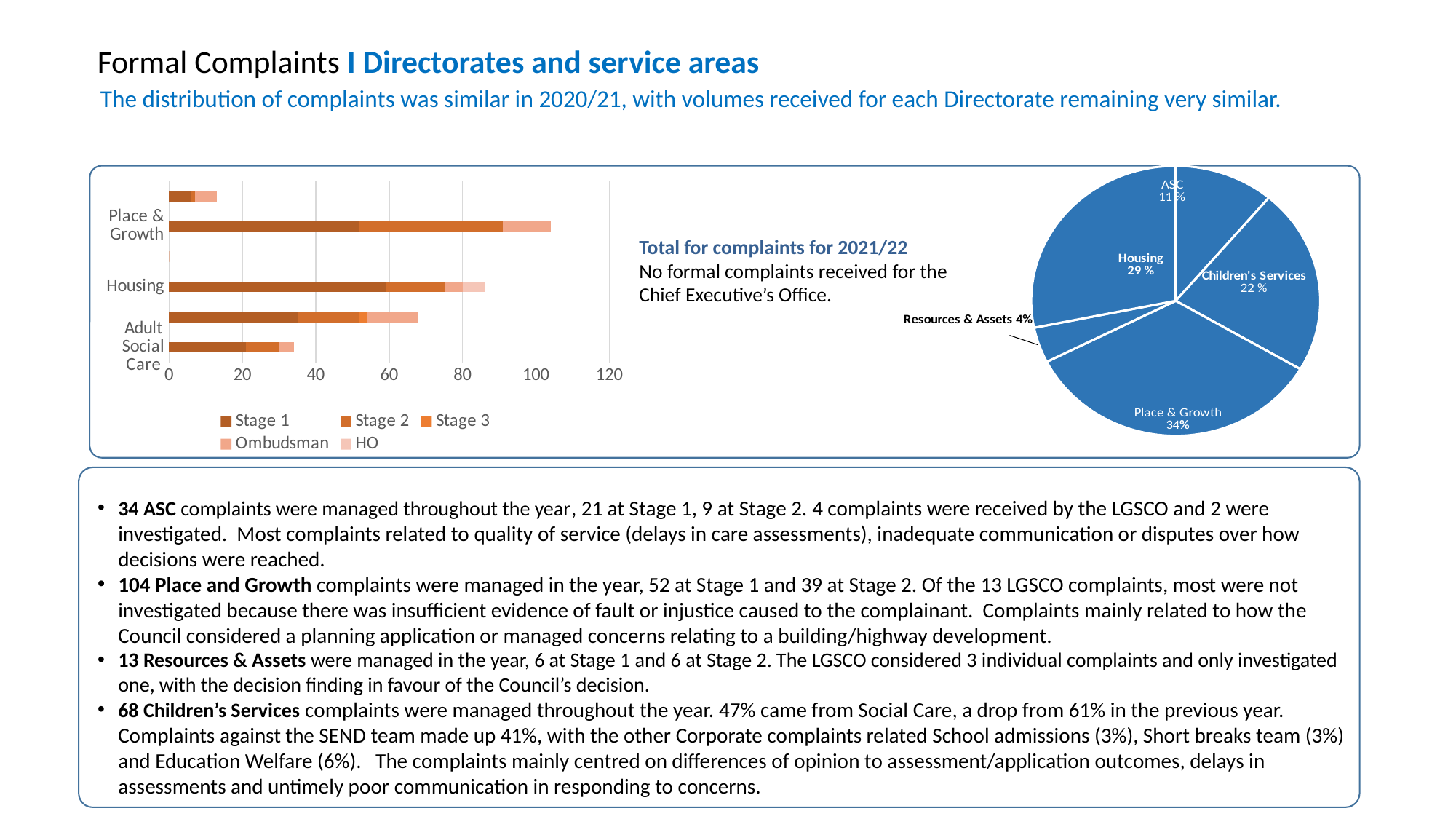

Formal Complaints I Directorates and service areas
The distribution of complaints was similar in 2020/21, with volumes received for each Directorate remaining very similar.

### Chart

| Category | Column1 |
|---|---|
| Adult Social Care | 34.0 |
| Children's Services | 68.0 |
| Place & Growth | 104.0 |
| Resources & Assets | 13.0 |
| Neighbourhood & Communities | 86.0 |

### Chart

| Category | Stage 1 | Stage 2 | Stage 3 | Ombudsman | HO |
|---|---|---|---|---|---|
| Adult Social Care | 21.0 | 9.0 | 0.0 | 4.0 | 0.0 |
| Children's Services  | 35.0 | 17.0 | 2.0 | 14.0 | 0.0 |
| Housing | 59.0 | 16.0 | 0.0 | 5.0 | 6.0 |
| Chief Executive's Office | 0.0 | 0.0 | 0.0 | 0.0 | 0.0 |
| Place & Growth | 52.0 | 39.0 | 0.0 | 13.0 | 0.0 |
| Resources & Assets | 6.0 | 1.0 | 0.0 | 6.0 | 0.0 |
Total for complaints for 2021/22
No formal complaints received for the Chief Executive’s Office.

34 ASC complaints were managed throughout the year, 21 at Stage 1, 9 at Stage 2. 4 complaints were received by the LGSCO and 2 were investigated.  Most complaints related to quality of service (delays in care assessments), inadequate communication or disputes over how decisions were reached.
104 Place and Growth complaints were managed in the year, 52 at Stage 1 and 39 at Stage 2. Of the 13 LGSCO complaints, most were not investigated because there was insufficient evidence of fault or injustice caused to the complainant.  Complaints mainly related to how the Council considered a planning application or managed concerns relating to a building/highway development.
13 Resources & Assets were managed in the year, 6 at Stage 1 and 6 at Stage 2. The LGSCO considered 3 individual complaints and only investigated one, with the decision finding in favour of the Council’s decision.
68 Children’s Services complaints were managed throughout the year. 47% came from Social Care, a drop from 61% in the previous year.  Complaints against the SEND team made up 41%, with the other Corporate complaints related School admissions (3%), Short breaks team (3%) and Education Welfare (6%).   The complaints mainly centred on differences of opinion to assessment/application outcomes, delays in assessments and untimely poor communication in responding to concerns.